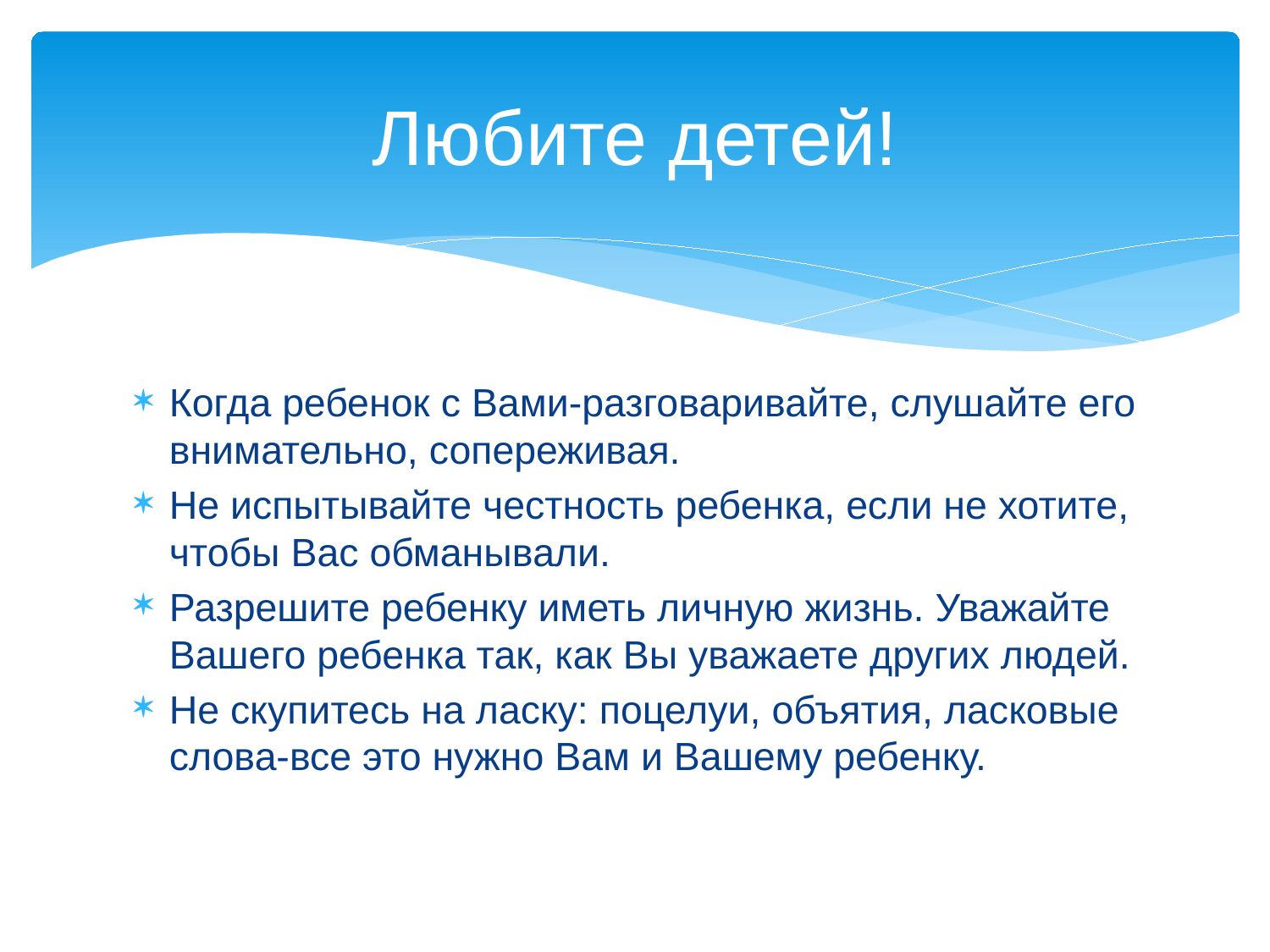

# Любите детей!
Когда ребенок с Вами-разговаривайте, слушайте его внимательно, сопереживая.
Не испытывайте честность ребенка, если не хотите, чтобы Вас обманывали.
Разрешите ребенку иметь личную жизнь. Уважайте Вашего ребенка так, как Вы уважаете других людей.
Не скупитесь на ласку: поцелуи, объятия, ласковые слова-все это нужно Вам и Вашему ребенку.